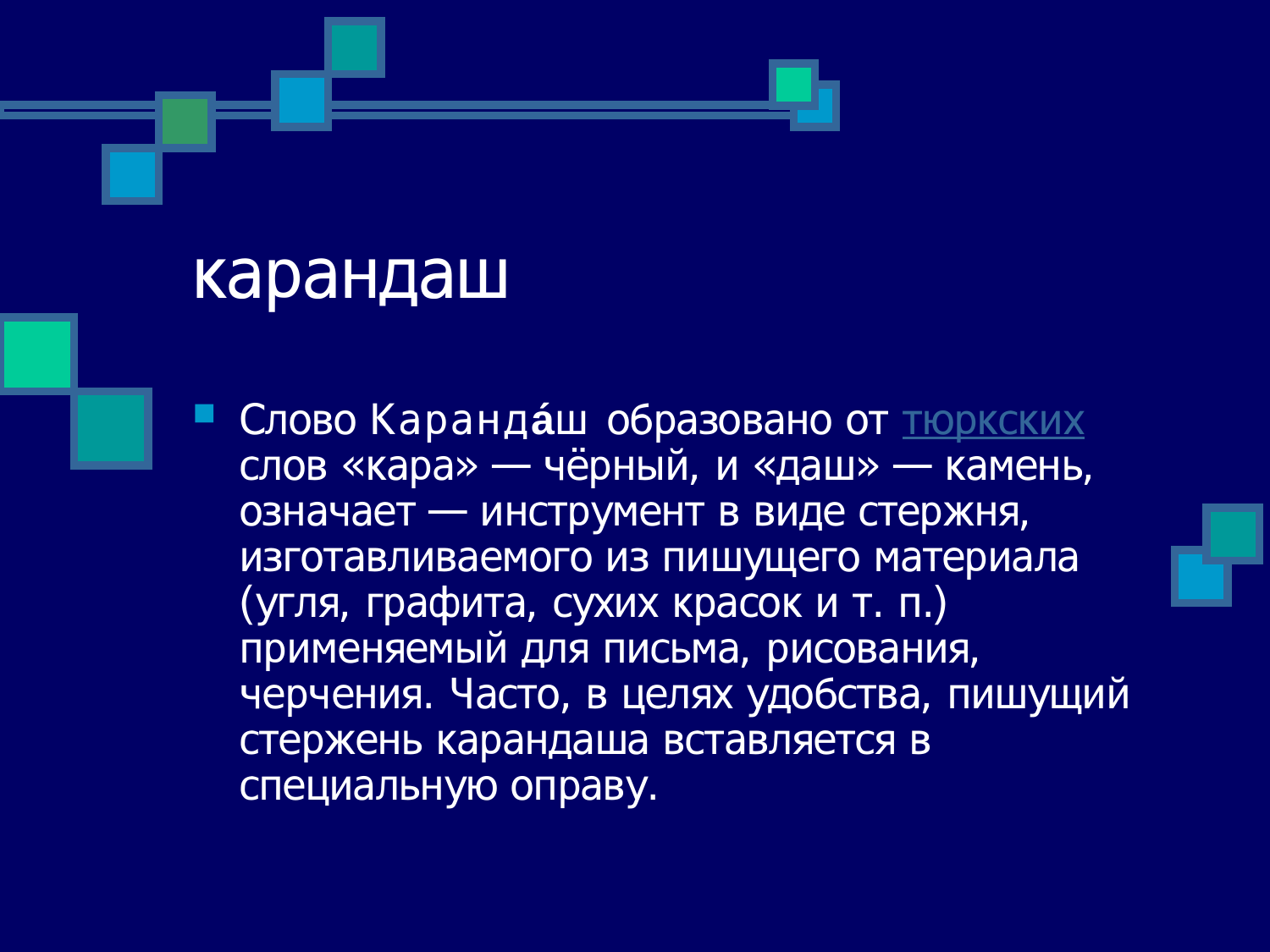

# карандаш
Слово Каранда́ш образовано от тюркских слов «кара» — чёрный, и «даш» — камень, означает — инструмент в виде стержня, изготавливаемого из пишущего материала (угля, графита, сухих красок и т. п.) применяемый для письма, рисования, черчения. Часто, в целях удобства, пишущий стержень карандаша вставляется в специальную оправу.